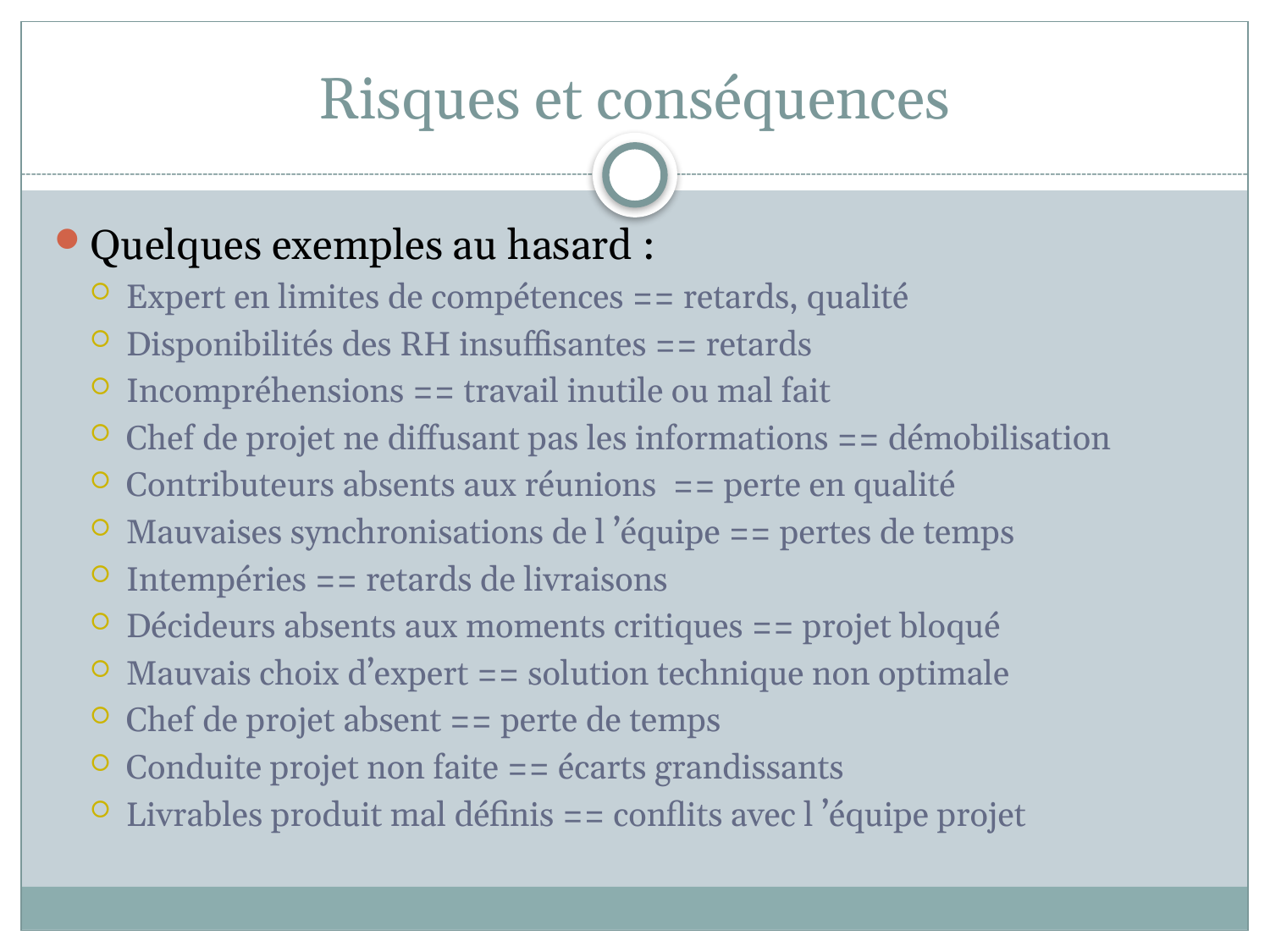

# Risques et conséquences
Quelques exemples au hasard :
Expert en limites de compétences == retards, qualité
Disponibilités des RH insuffisantes == retards
Incompréhensions == travail inutile ou mal fait
Chef de projet ne diffusant pas les informations == démobilisation
Contributeurs absents aux réunions  == perte en qualité
Mauvaises synchronisations de l ’équipe == pertes de temps
Intempéries == retards de livraisons
Décideurs absents aux moments critiques == projet bloqué
Mauvais choix d’expert == solution technique non optimale
Chef de projet absent == perte de temps
Conduite projet non faite == écarts grandissants
Livrables produit mal définis == conflits avec l ’équipe projet